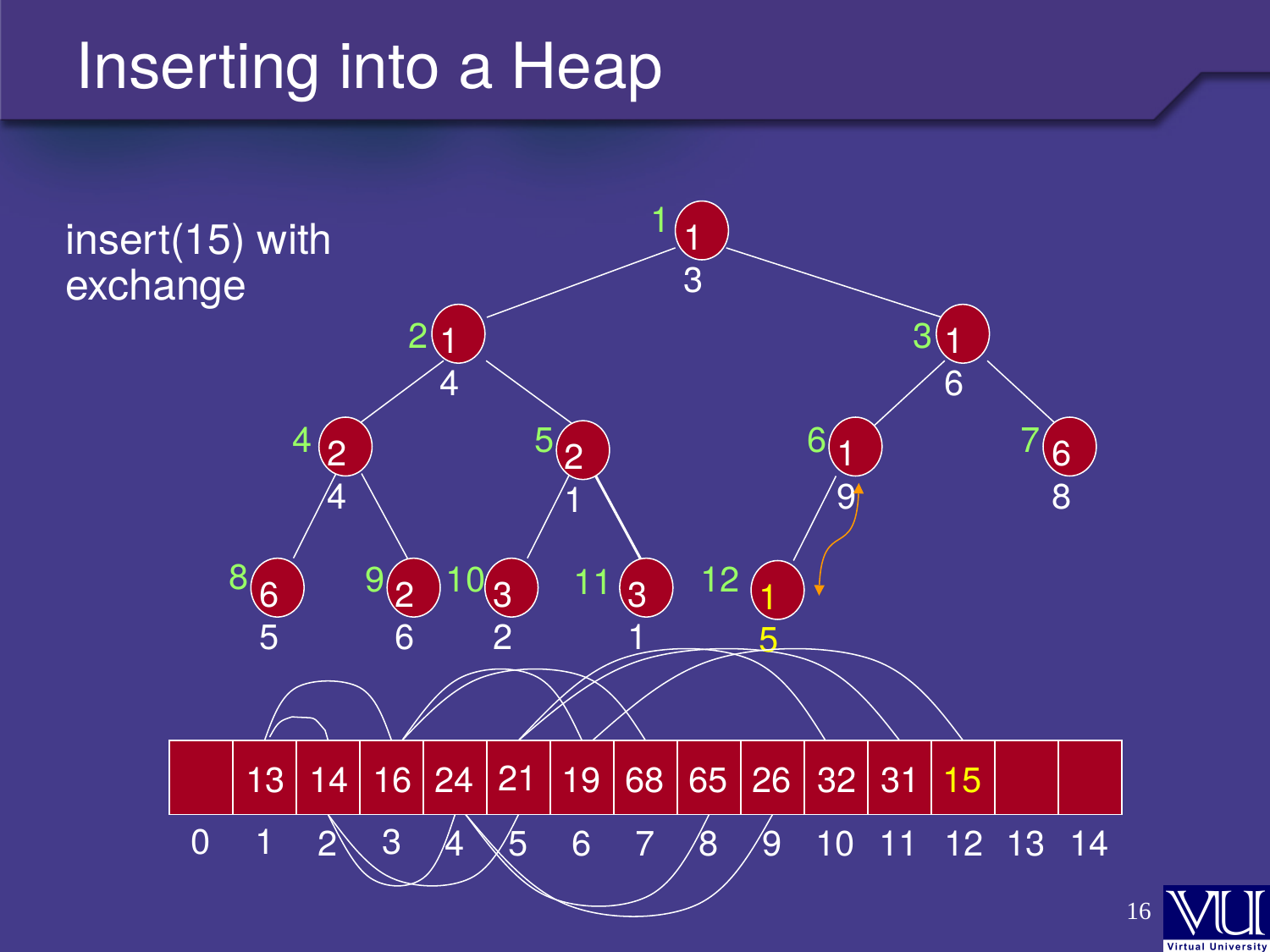

# Inserting into a Heap
1

13
insert(15) with
exchange

14

16
2
3
4
5
6
7

24

19

68

21
8
9
10
12
11

65

26

32

31

15

21
13
14
16
24
19
68
65
26
32
31
15
0
1
3
2

4

5
6
7
8
9
10
11
12
13
14
16